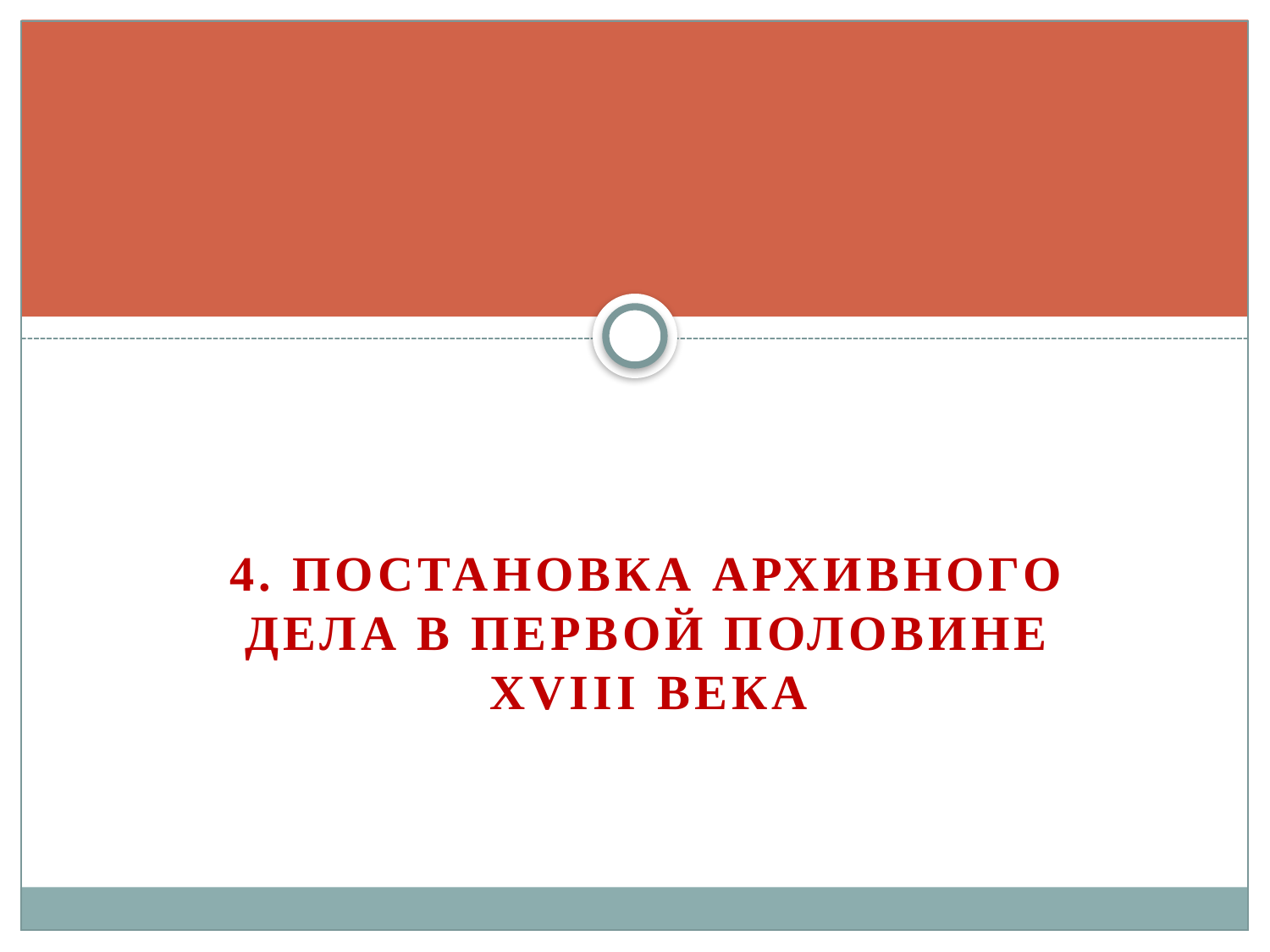

4. Постановка АРХИВНОГО ДЕЛА в первой половине XVIII века